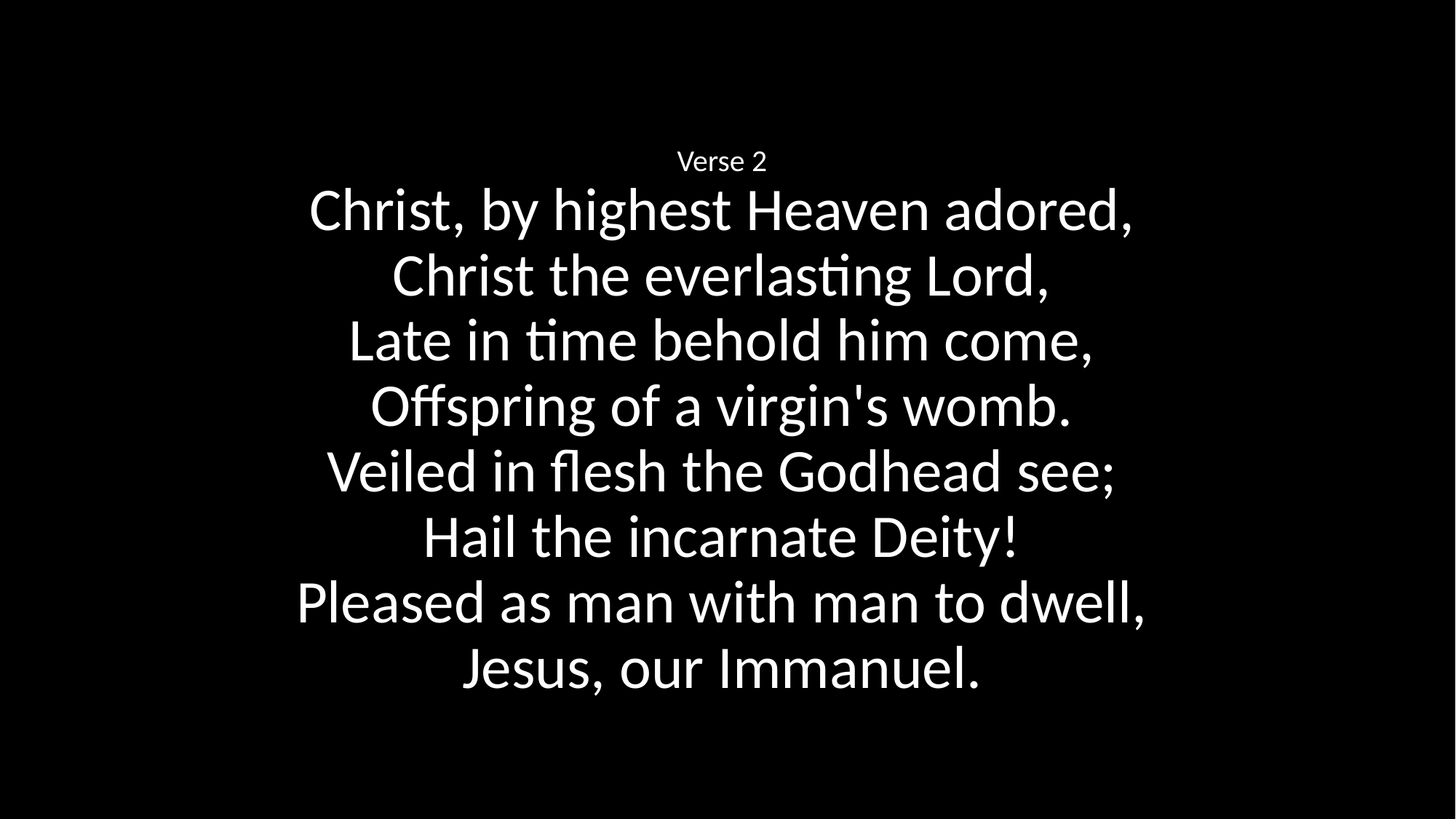

# Verse 2 Christ, by highest Heaven adored, Christ the everlasting Lord, Late in time behold him come, Offspring of a virgin's womb. Veiled in flesh the Godhead see; Hail the incarnate Deity! Pleased as man with man to dwell, Jesus, our Immanuel.